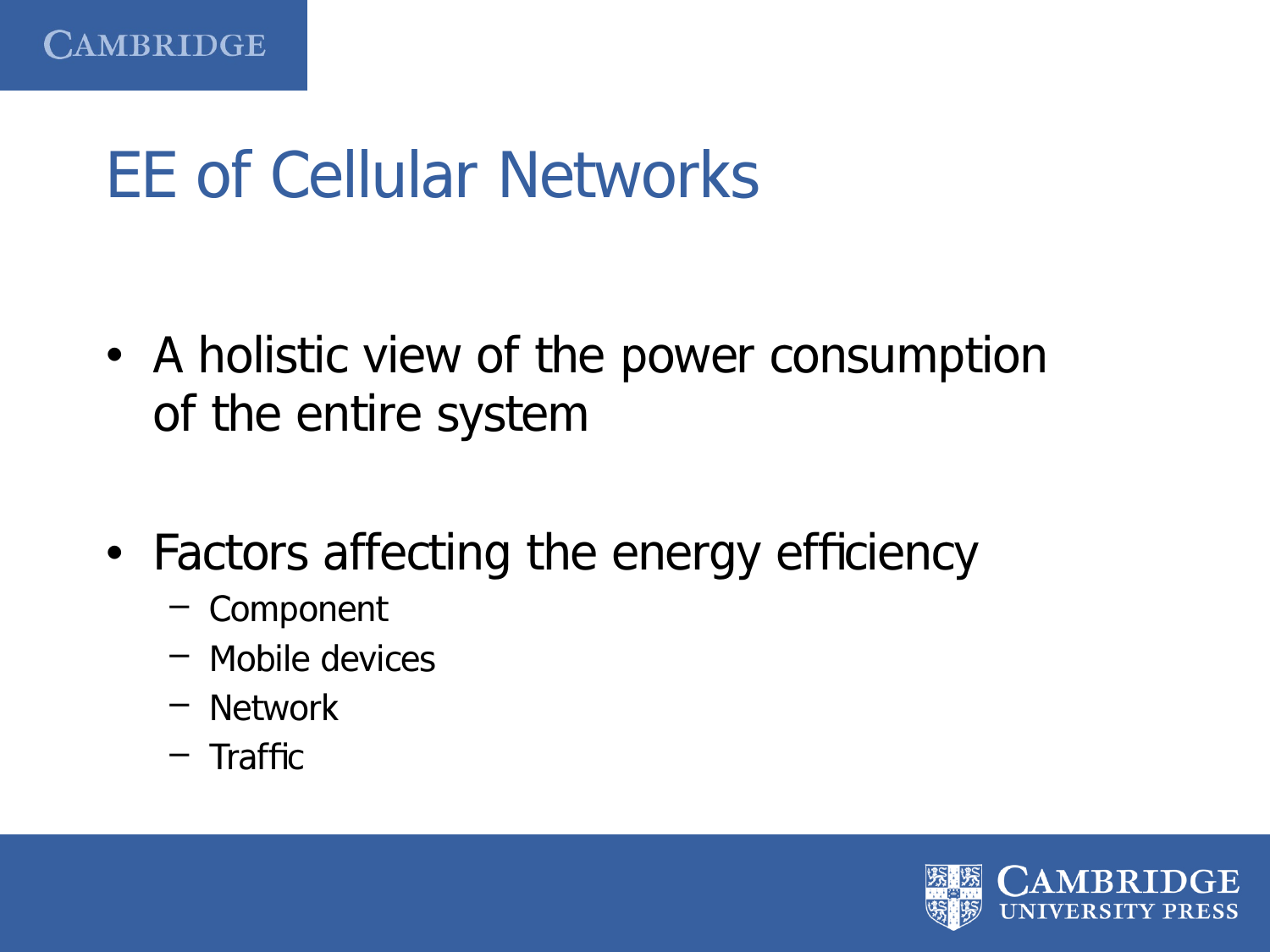

# EE of Cellular Networks
A holistic view of the power consumption of the entire system

Factors affecting the energy efficiency
Component
Mobile devices
Network
Traffic